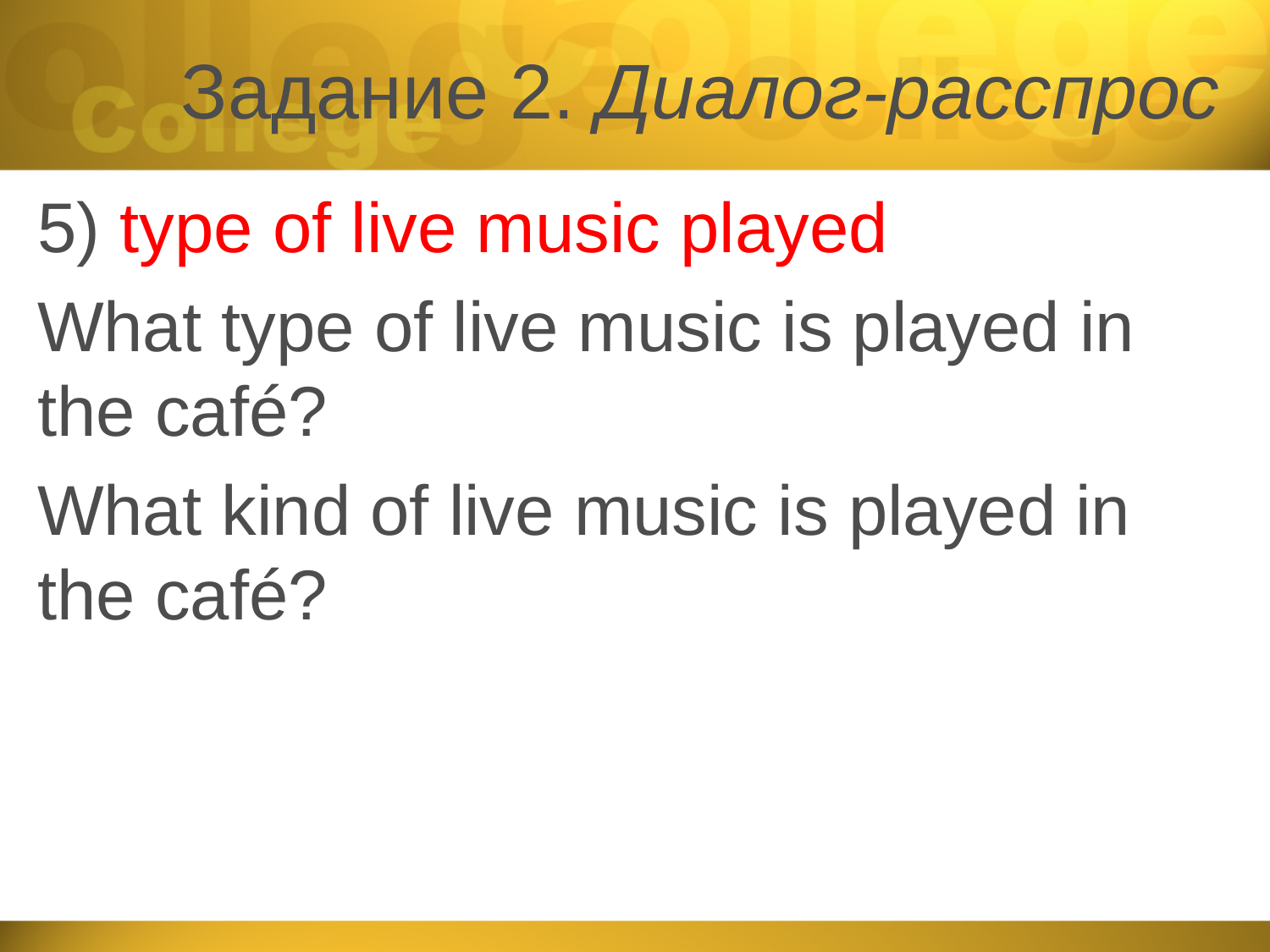

# Задание 2. Диалог-расспрос
5) type of live music played
What type of live music is played in the café?
What kind of live music is played in the café?